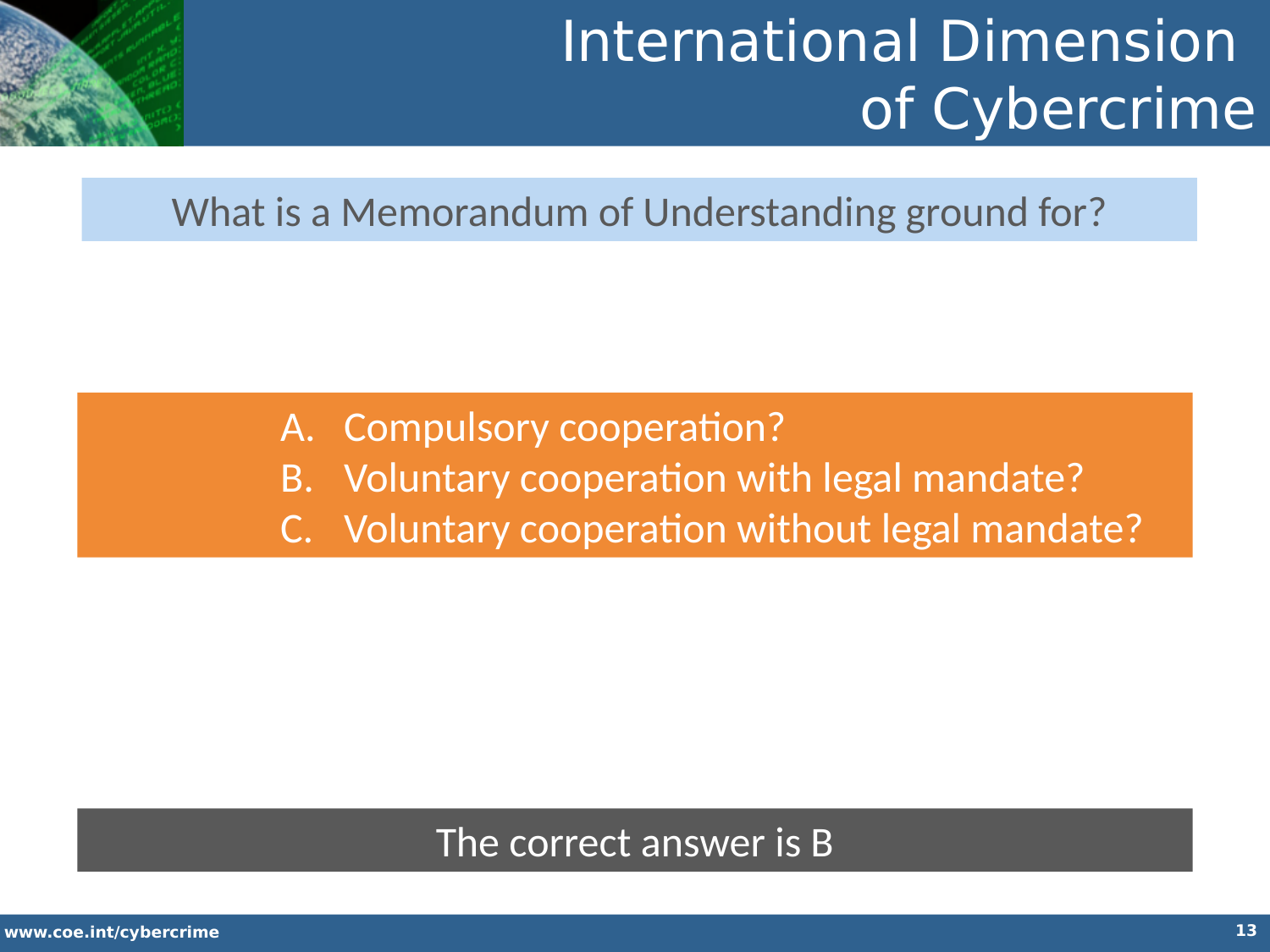

International Dimension
of Cybercrime
What is a Memorandum of Understanding ground for?
Compulsory cooperation?
Voluntary cooperation with legal mandate?
Voluntary cooperation without legal mandate?
The correct answer is B
13